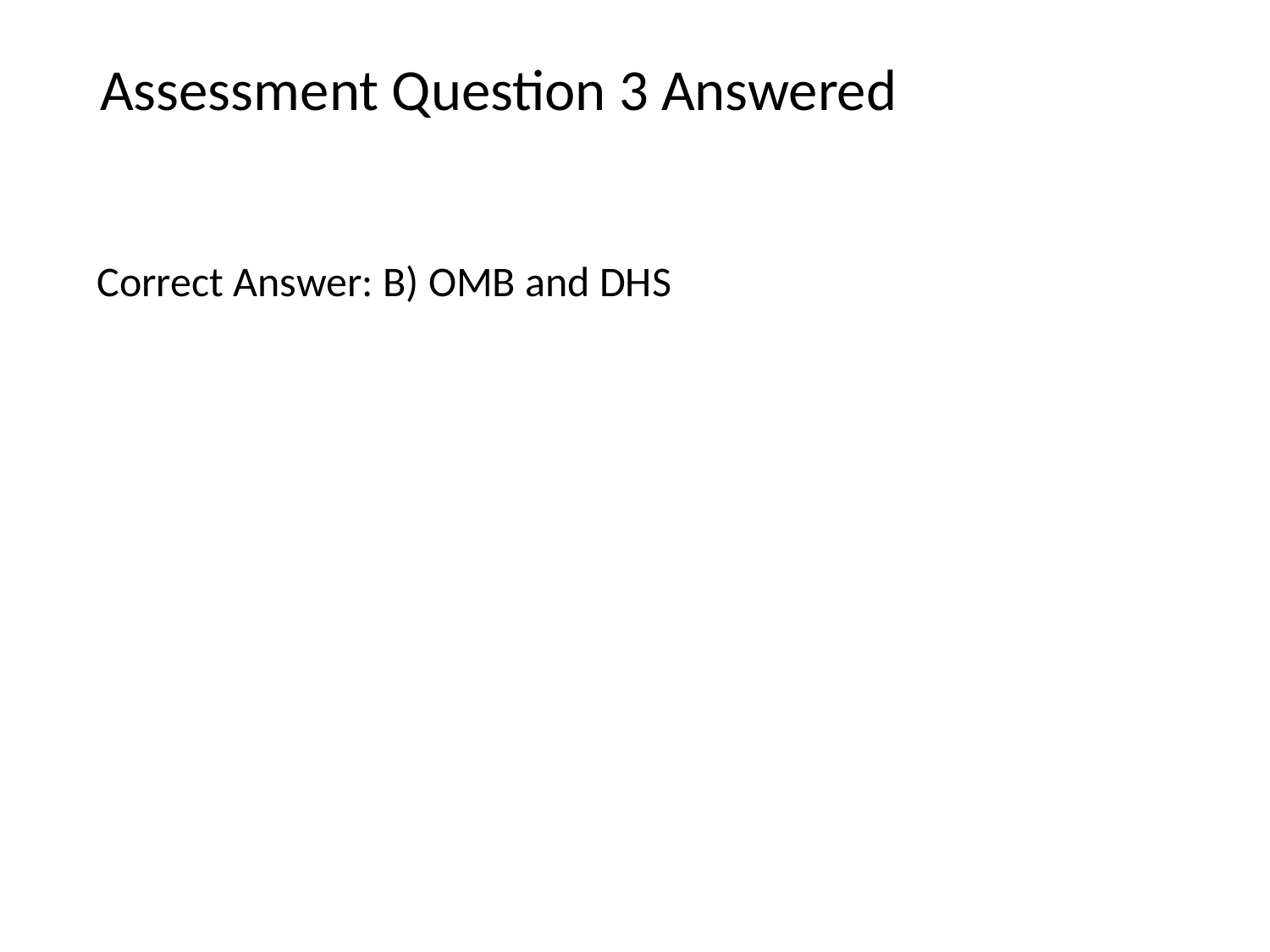

# Assessment Question 3 Answered
Correct Answer: B) OMB and DHS